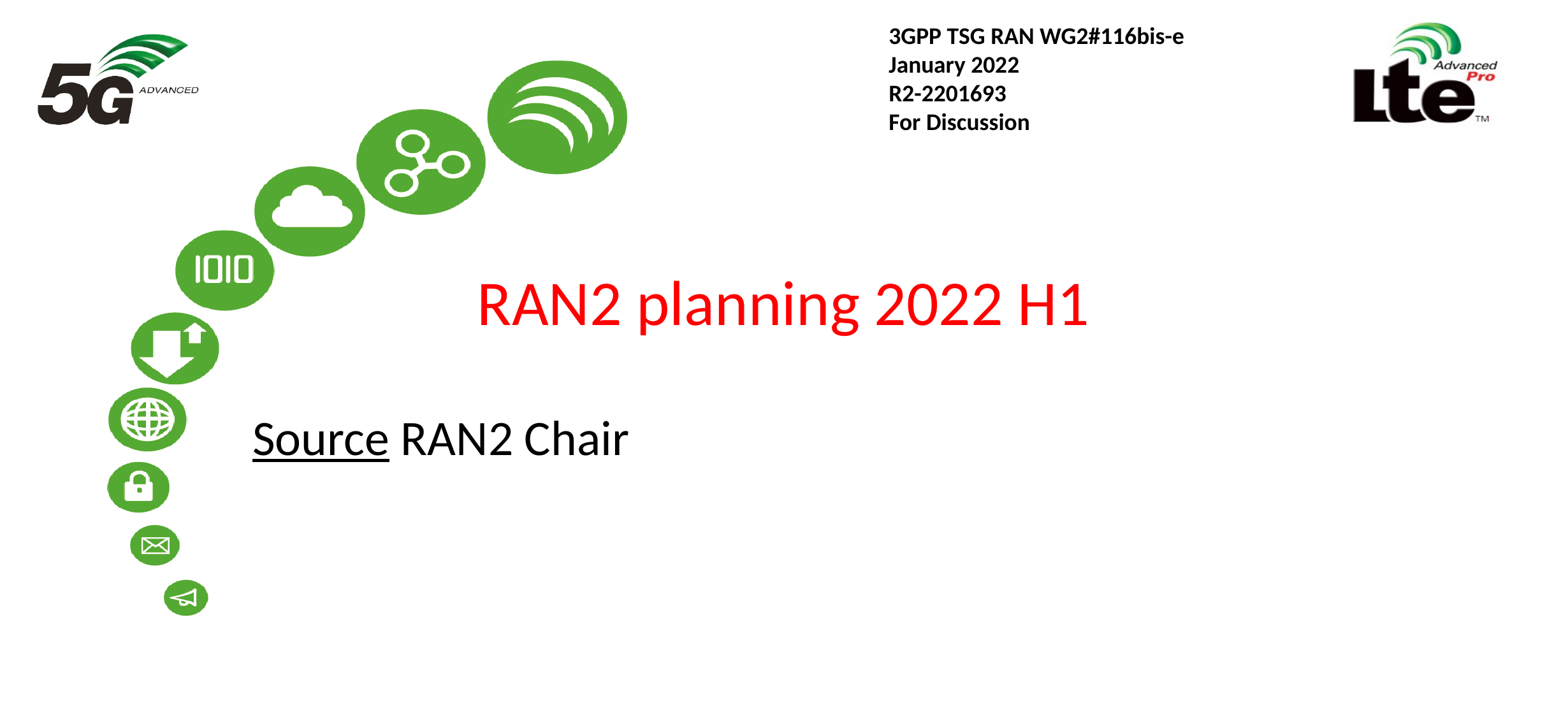

3GPP TSG RAN WG2#116bis-e
January 2022
R2-2201693
For Discussion
# RAN2 planning 2022 H1
Source RAN2 Chair